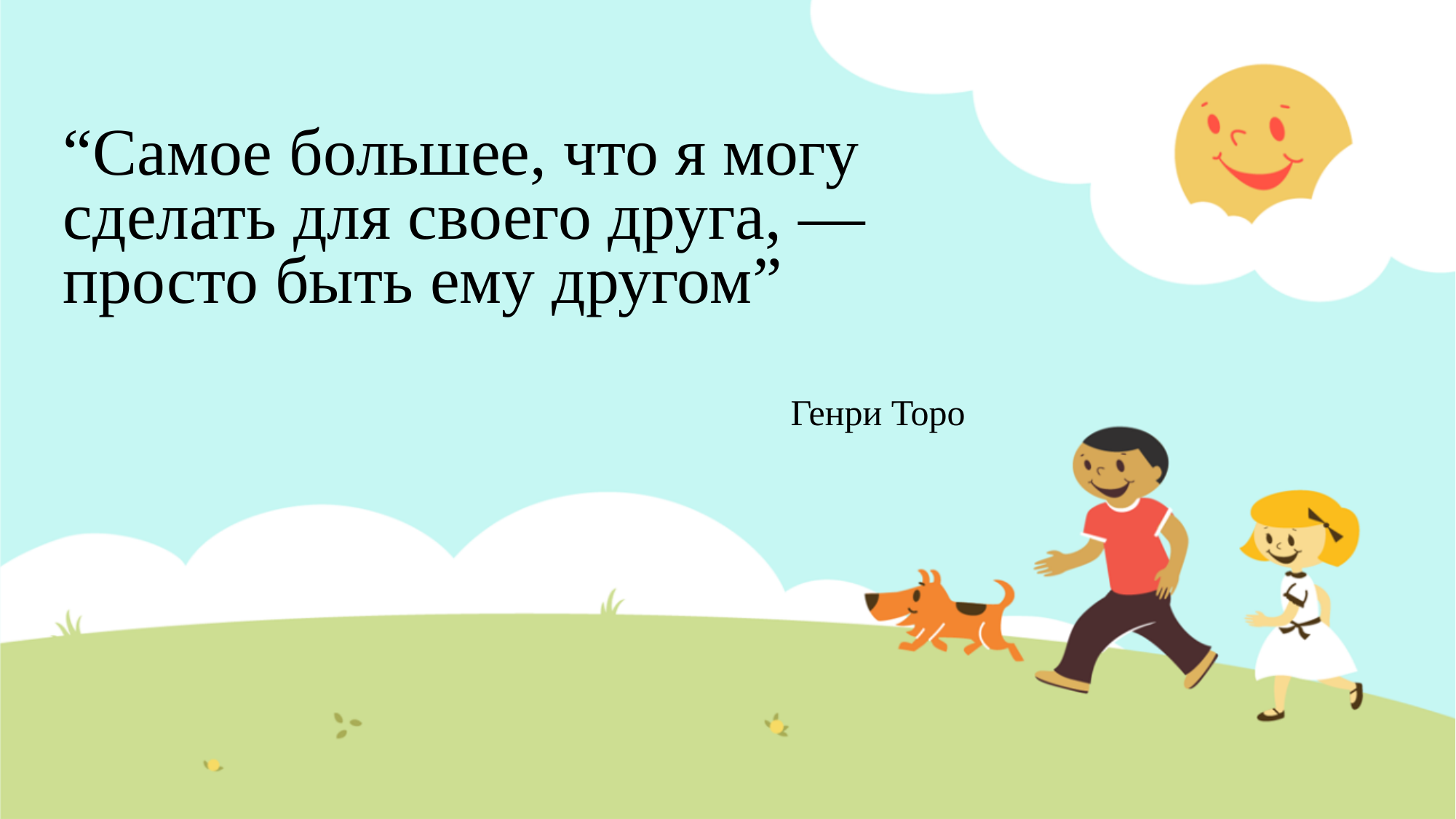

# “Самое большее, что я могу сделать для своего друга, — просто быть ему другом”
Генри Торо